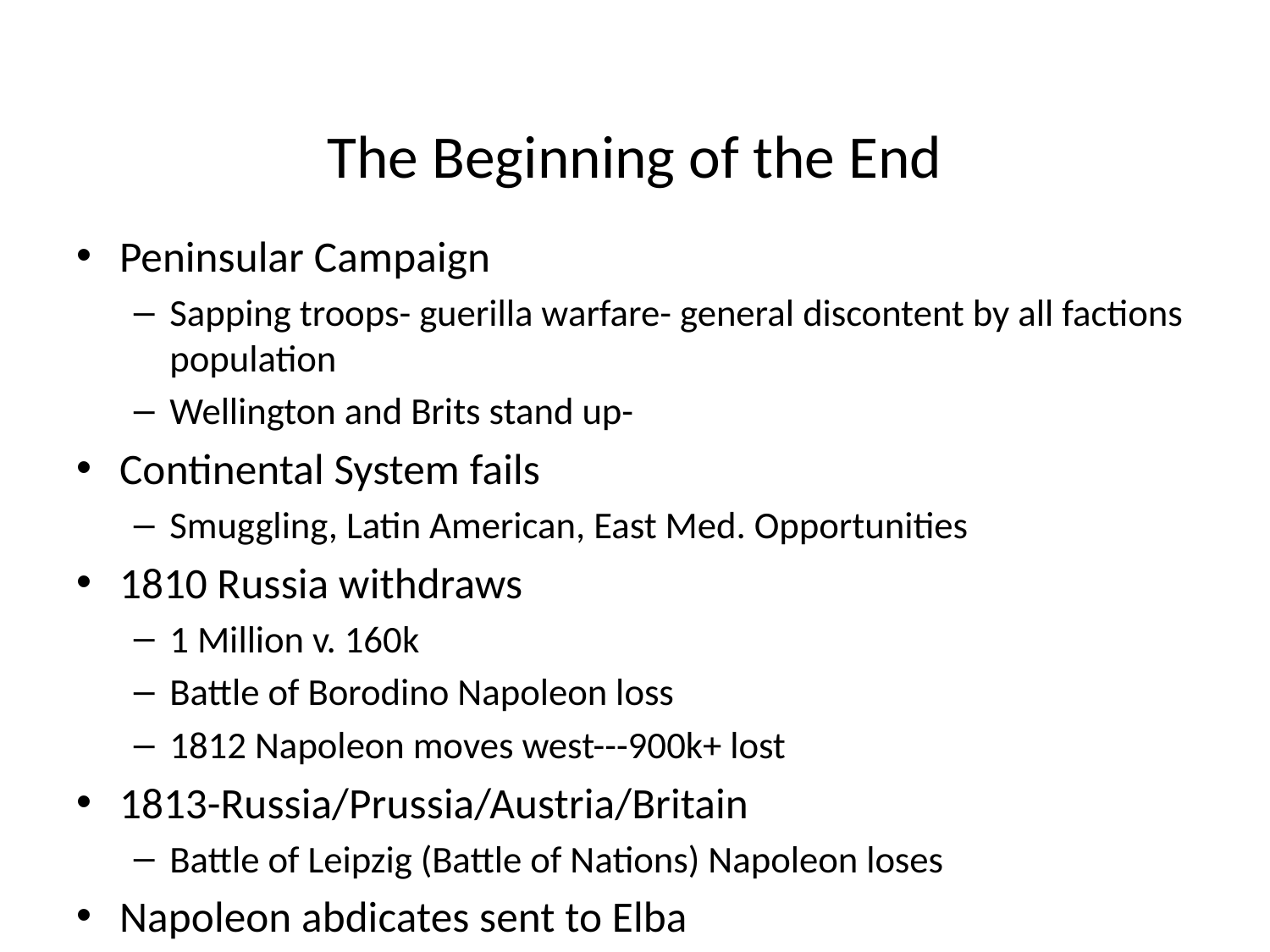

# The Beginning of the End
Peninsular Campaign
Sapping troops- guerilla warfare- general discontent by all factions population
Wellington and Brits stand up-
Continental System fails
Smuggling, Latin American, East Med. Opportunities
1810 Russia withdraws
1 Million v. 160k
Battle of Borodino Napoleon loss
1812 Napoleon moves west---900k+ lost
1813-Russia/Prussia/Austria/Britain
Battle of Leipzig (Battle of Nations) Napoleon loses
Napoleon abdicates sent to Elba